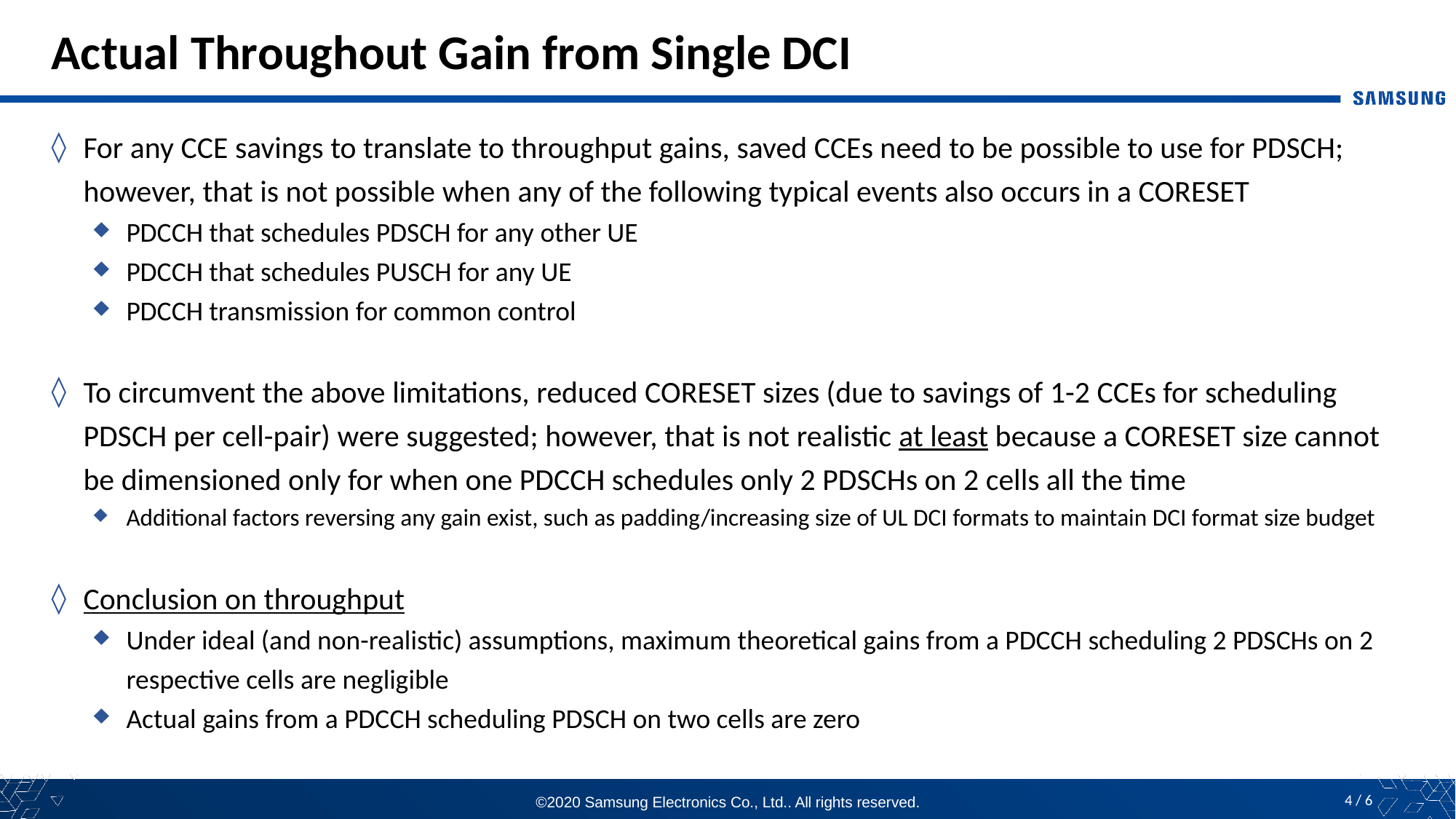

# Actual Throughout Gain from Single DCI
For any CCE savings to translate to throughput gains, saved CCEs need to be possible to use for PDSCH; however, that is not possible when any of the following typical events also occurs in a CORESET
PDCCH that schedules PDSCH for any other UE
PDCCH that schedules PUSCH for any UE
PDCCH transmission for common control

To circumvent the above limitations, reduced CORESET sizes (due to savings of 1-2 CCEs for scheduling PDSCH per cell-pair) were suggested; however, that is not realistic at least because a CORESET size cannot be dimensioned only for when one PDCCH schedules only 2 PDSCHs on 2 cells all the time
Additional factors reversing any gain exist, such as padding/increasing size of UL DCI formats to maintain DCI format size budget

Conclusion on throughput
Under ideal (and non-realistic) assumptions, maximum theoretical gains from a PDCCH scheduling 2 PDSCHs on 2 respective cells are negligible
Actual gains from a PDCCH scheduling PDSCH on two cells are zero